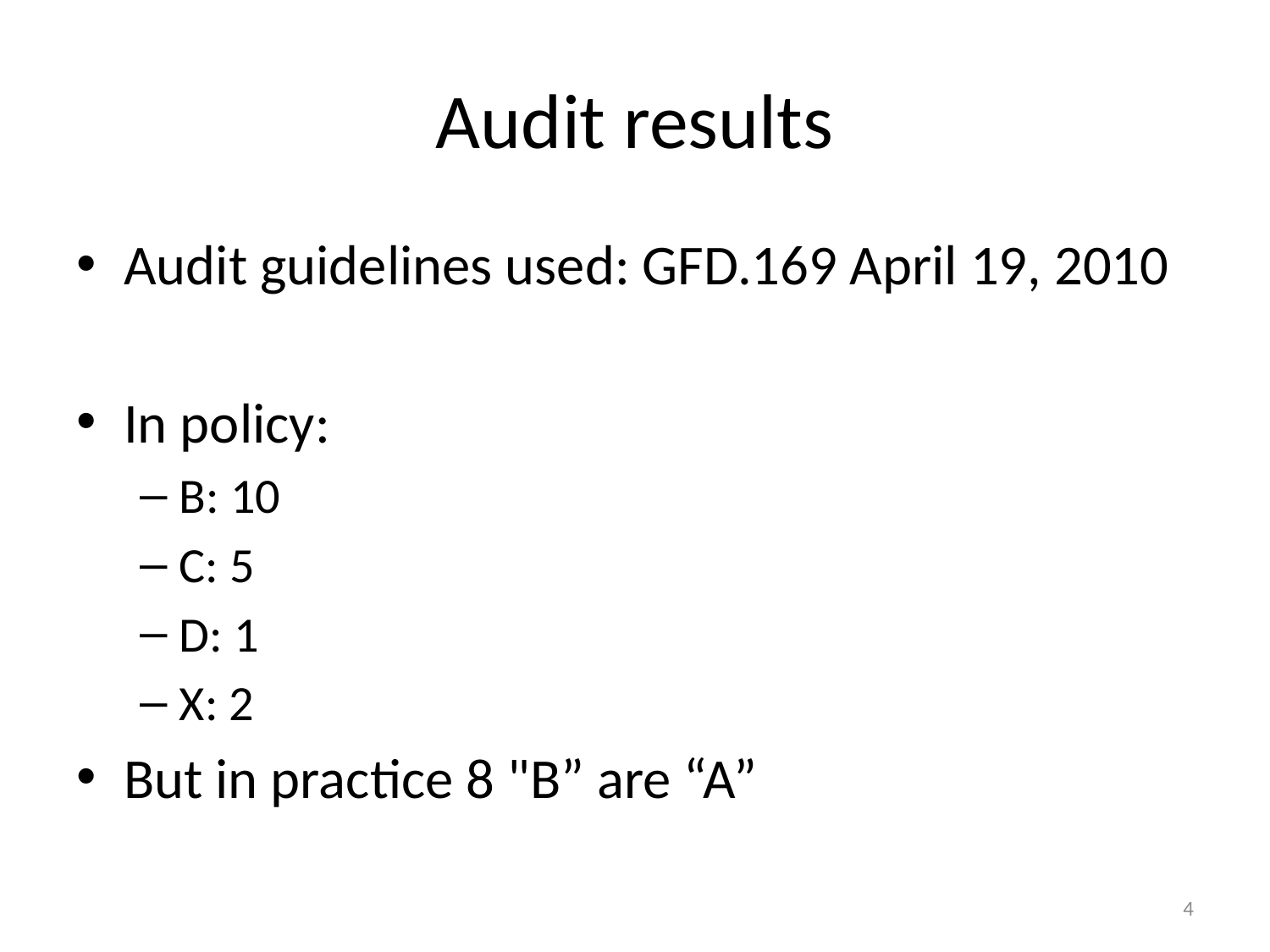

# Audit results
Audit guidelines used: GFD.169 April 19, 2010

In policy:
B: 10
C: 5
D: 1
X: 2
But in practice 8 "B” are “A”
4